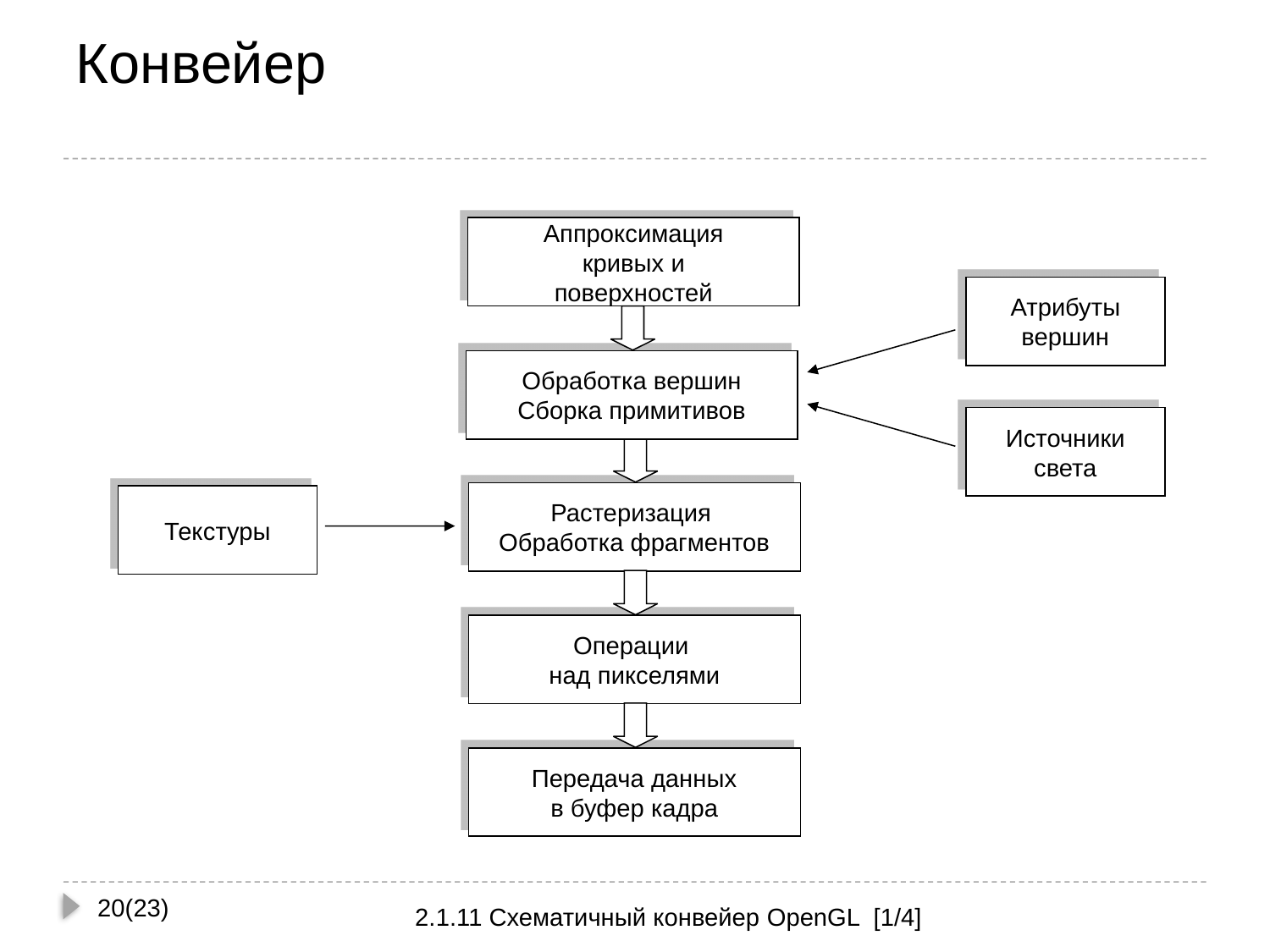

# Конвейер
Аппроксимация
кривых и
поверхностей
Атрибуты вершин

Обработка вершин Сборка примитивов

Источники света

Растеризация
Обработка фрагментов
Текстуры

Операции
над пикселями

Передача данных
в буфер кадра
20(23)
2.1.11 Схематичный конвейер OpenGL  [1/4]